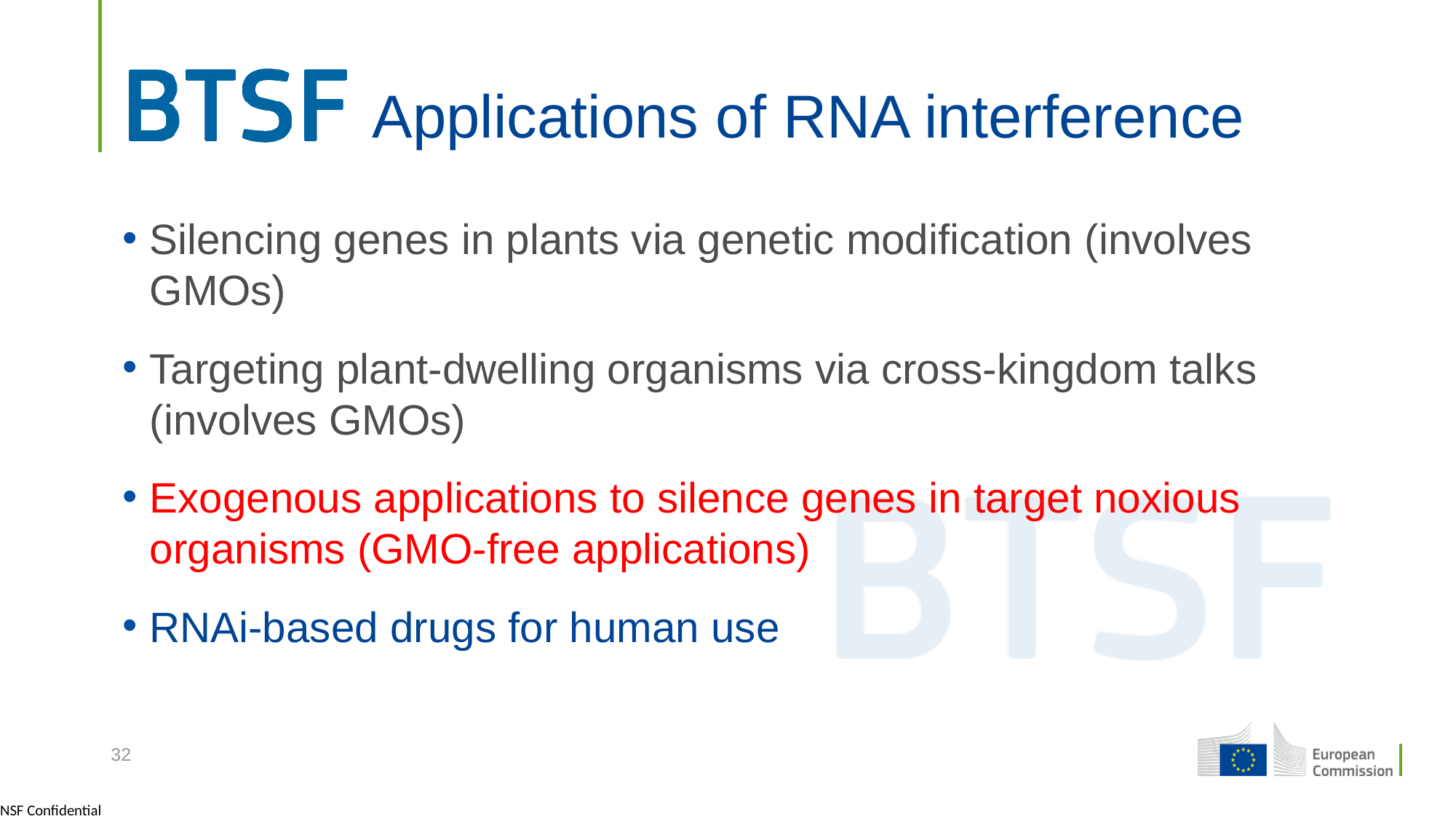

# Applications of RNA interference
Silencing genes in plants via genetic modification (involves GMOs)
Targeting plant-dwelling organisms via cross-kingdom talks (involves GMOs)
Exogenous applications to silence genes in target noxious organisms (GMO-free applications)
RNAi-based drugs for human use

32